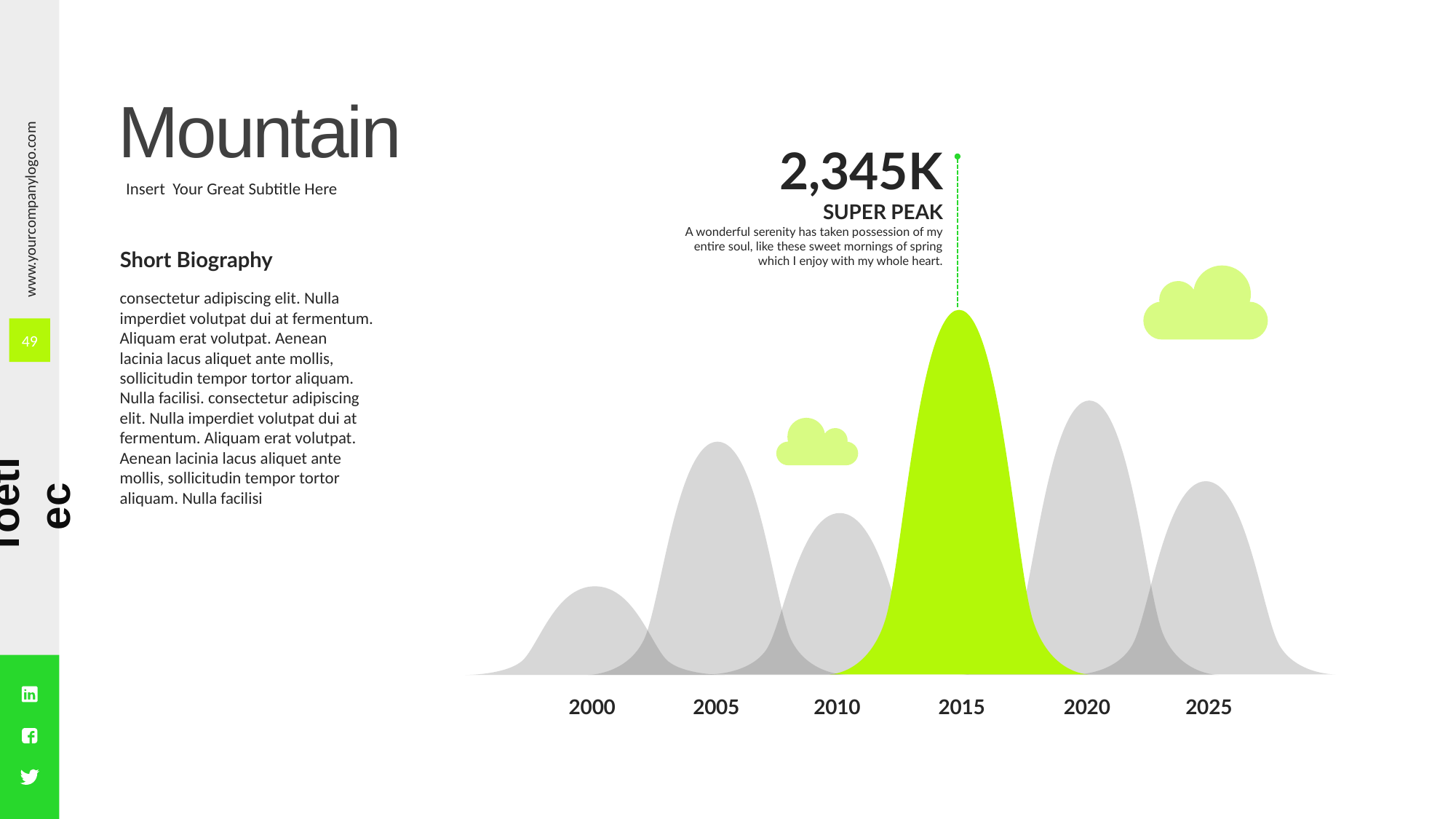

Mountain
2,345K
SUPER PEAK
A wonderful serenity has taken possession of my entire soul, like these sweet mornings of spring which I enjoy with my whole heart.
Insert  Your Great Subtitle Here
Short Biography

consectetur adipiscing elit. Nulla imperdiet volutpat dui at fermentum. Aliquam erat volutpat. Aenean lacinia lacus aliquet ante mollis, sollicitudin tempor tortor aliquam. Nulla facilisi. consectetur adipiscing elit. Nulla imperdiet volutpat dui at fermentum. Aliquam erat volutpat. Aenean lacinia lacus aliquet ante mollis, sollicitudin tempor tortor aliquam. Nulla facilisi

49

2000
2005
2010
2015
2020
2025